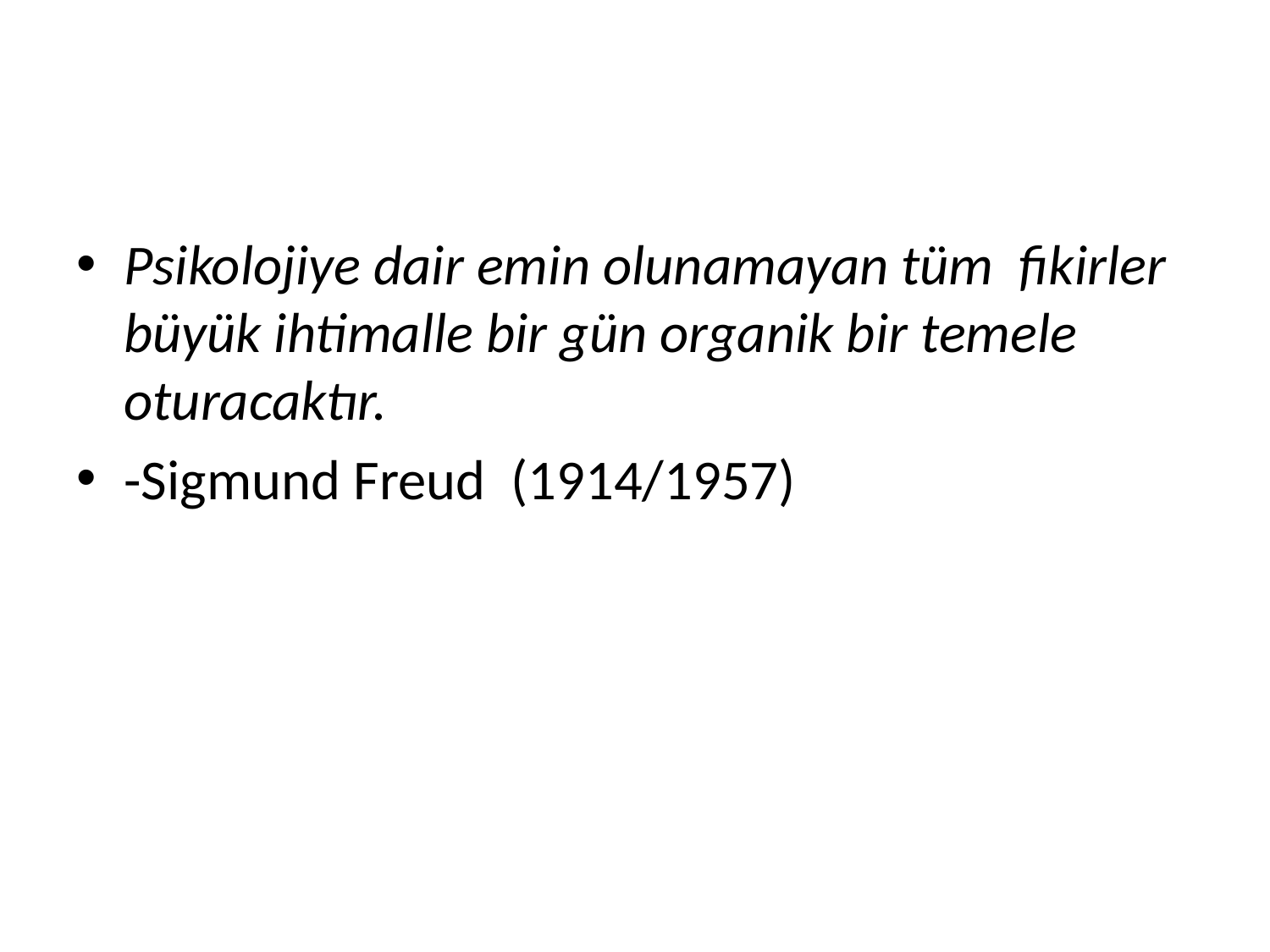

#
Psikolojiye dair emin olunamayan tüm  fikirler büyük ihtimalle bir gün organik bir temele oturacaktır.
-Sigmund Freud  (1914/1957)